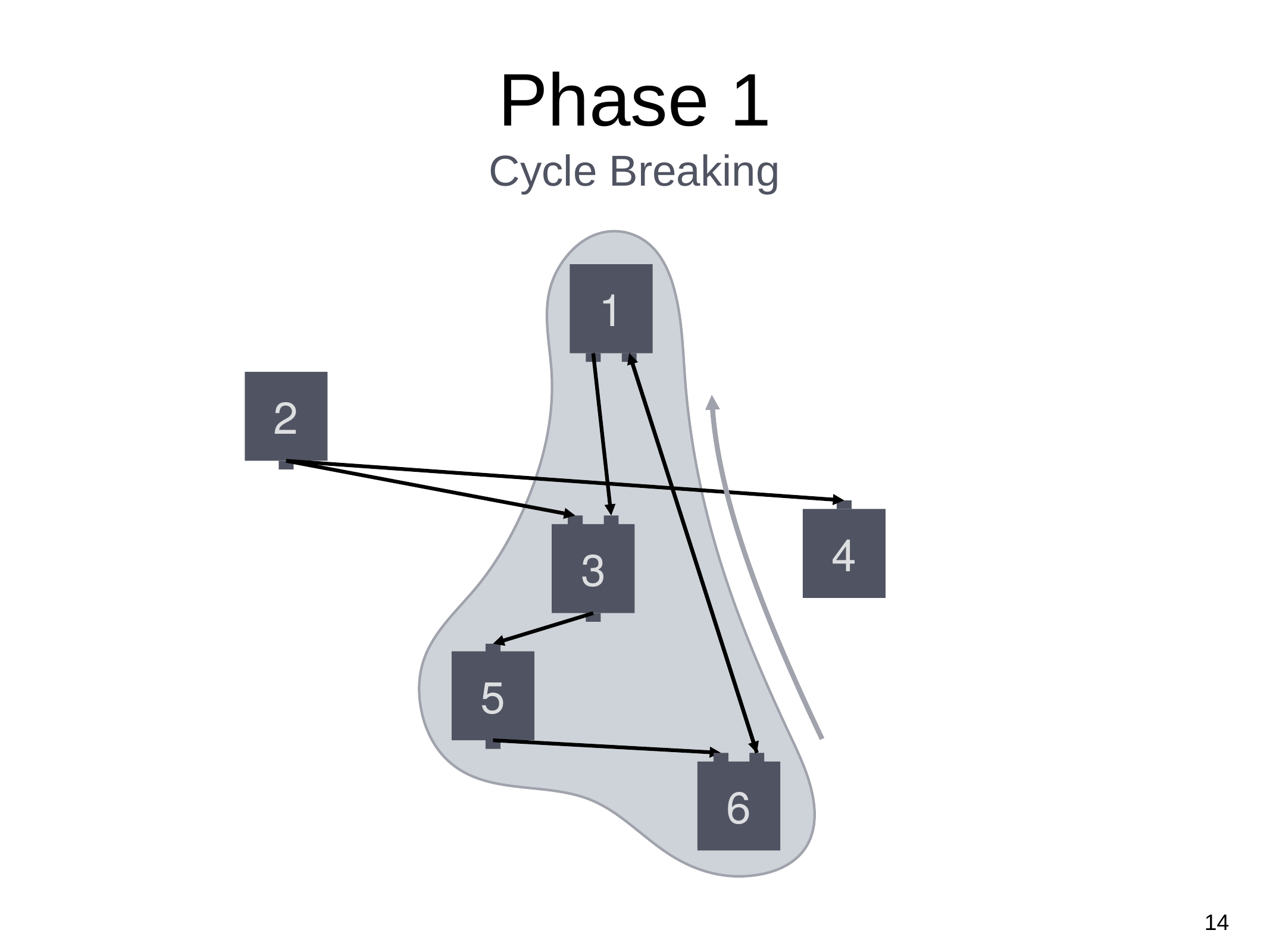

# Phase 1
Cycle Breaking

1

2

4

3

5

6
14